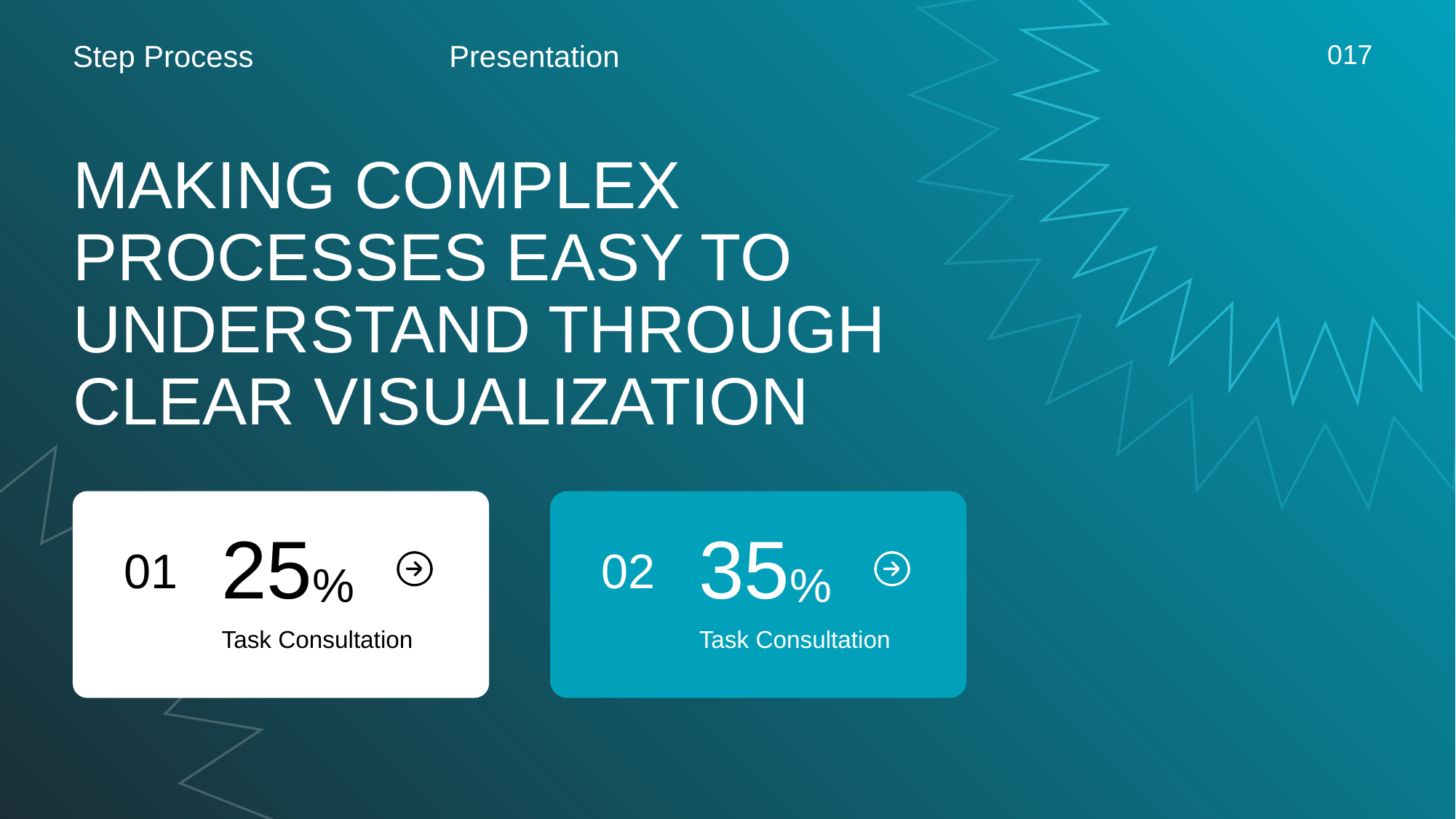

Step Process
Presentation
017

MAKING COMPLEX PROCESSES EASY TO UNDERSTAND THROUGH CLEAR VISUALIZATION

25%
35%
01
02

Task Consultation
Task Consultation